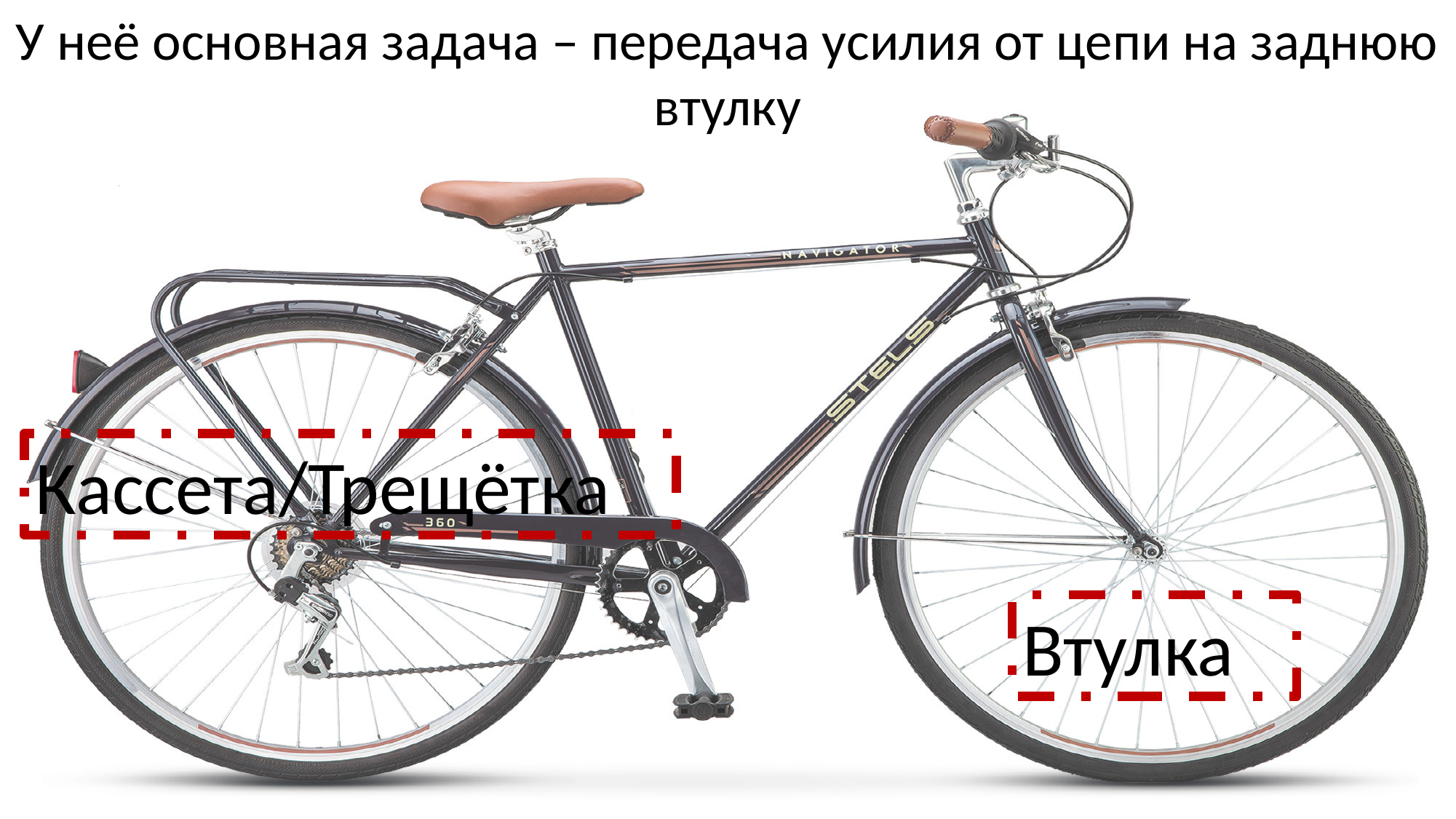

У неё основная задача – передача усилия от цепи на заднюю втулку
Кассета/Трещётка
Втулка